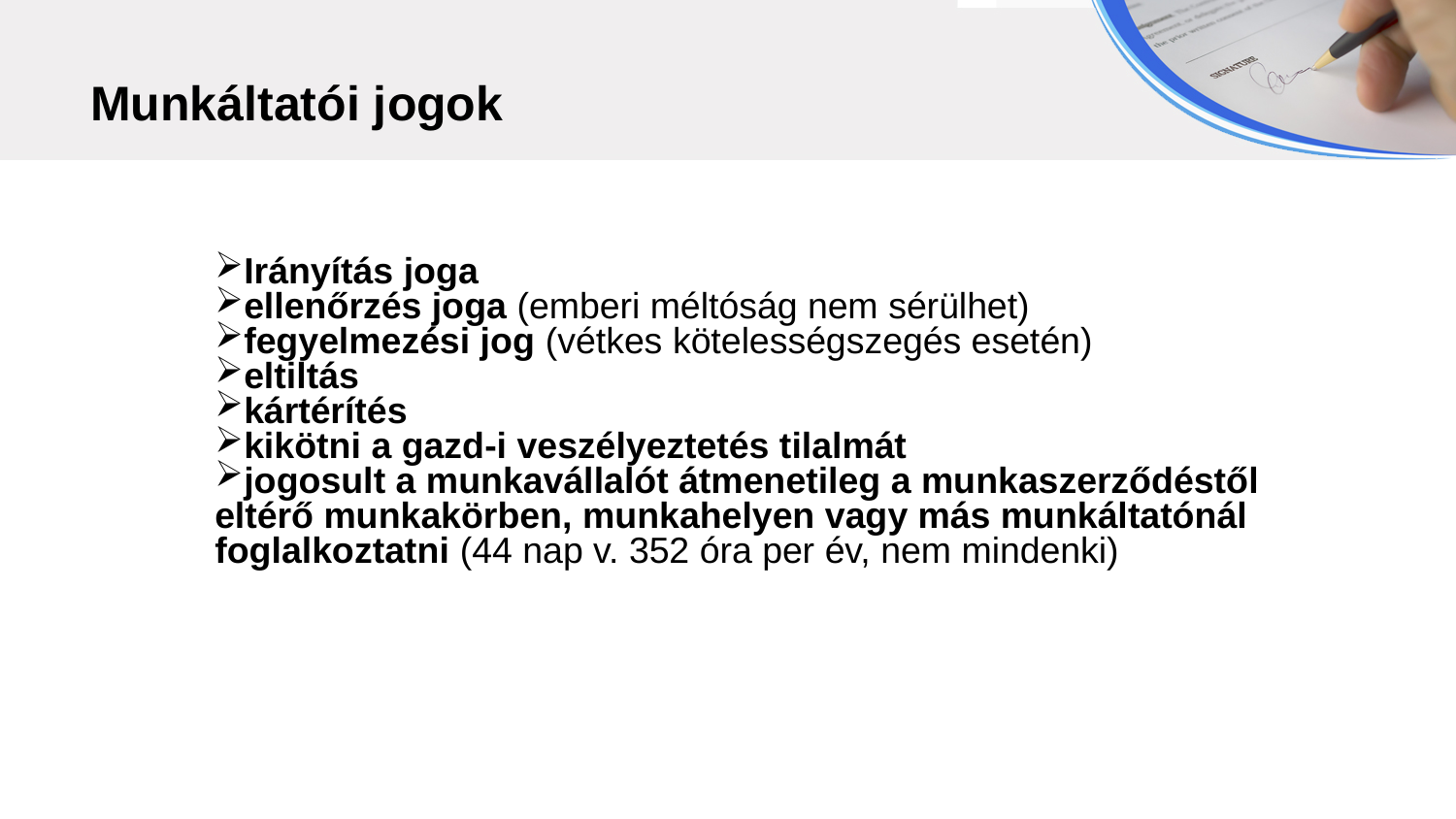

Munkáltatói jogok
Irányítás joga
ellenőrzés joga (emberi méltóság nem sérülhet)
fegyelmezési jog (vétkes kötelességszegés esetén)
eltiltás
kártérítés
kikötni a gazd-i veszélyeztetés tilalmát
jogosult a munkavállalót átmenetileg a munkaszerződéstől eltérő munkakörben, munkahelyen vagy más munkáltatónál foglalkoztatni (44 nap v. 352 óra per év, nem mindenki)